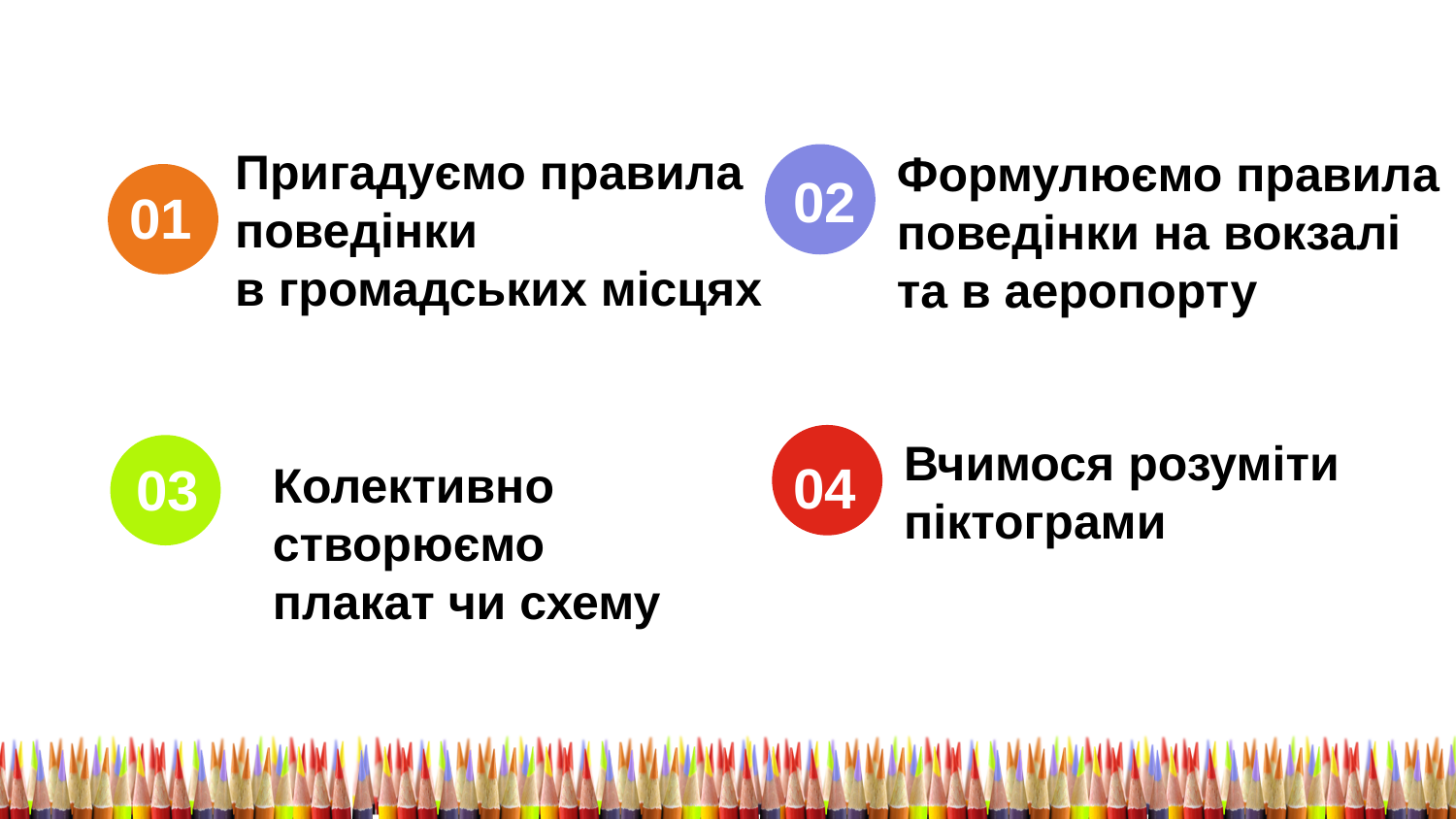

Пригадуємо правила поведінки
в громадських місцях
Формулюємо правила поведінки на вокзалі
та в аеропорту

02
01

Вчимося розуміти
піктограми

Колективно створюємо плакат чи схему
04
03